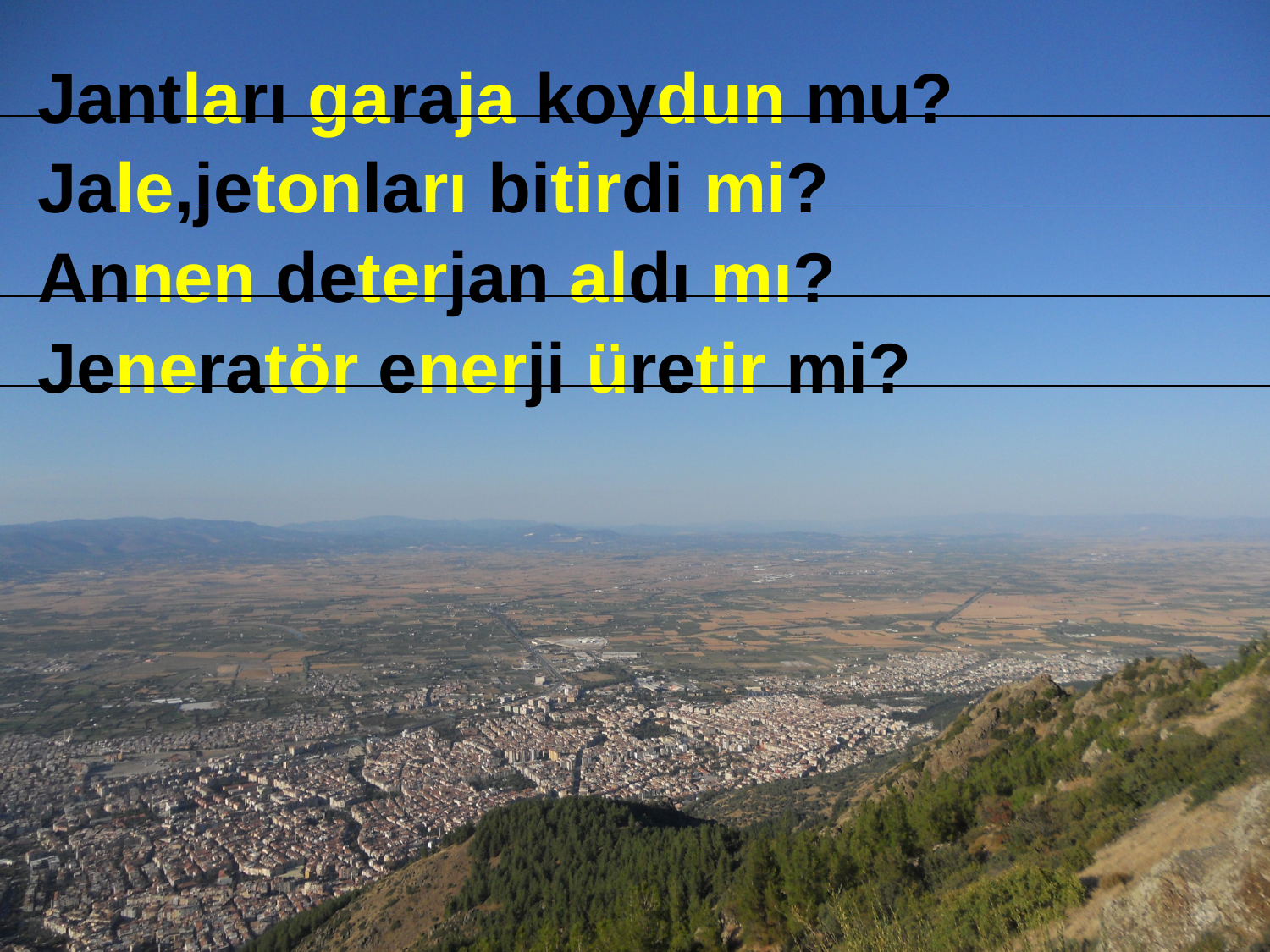

Jantları garaja koydun mu?
Jale,jetonları bitirdi mi?
Annen deterjan aldı mı?
Jeneratör enerji üretir mi?
Erhan KESKİN